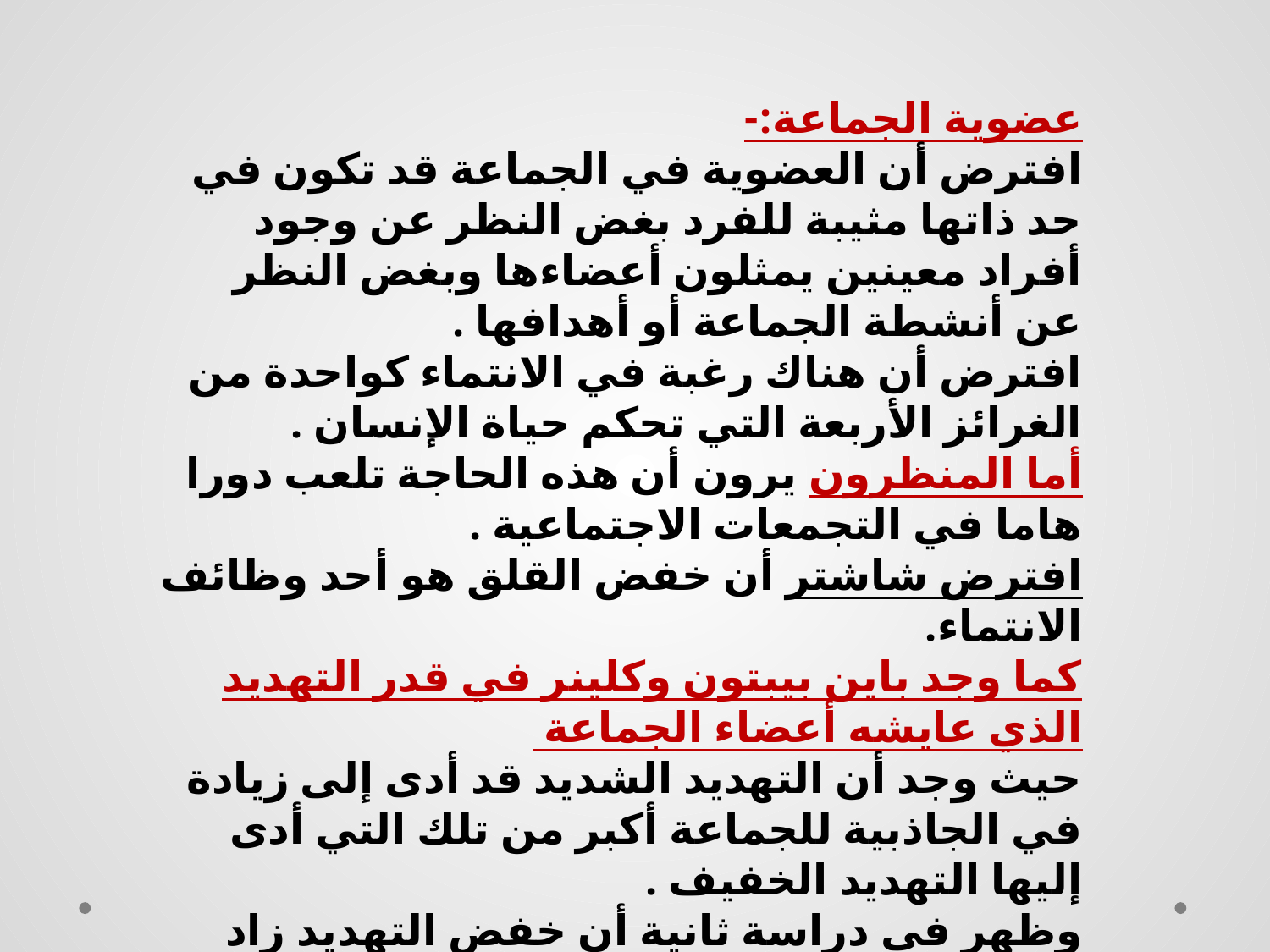

عضوية الجماعة:-
افترض أن العضوية في الجماعة قد تكون في حد ذاتها مثيبة للفرد بغض النظر عن وجود أفراد معينين يمثلون أعضاءها وبغض النظر عن أنشطة الجماعة أو أهدافها .
افترض أن هناك رغبة في الانتماء كواحدة من الغرائز الأربعة التي تحكم حياة الإنسان .
أما المنظرون يرون أن هذه الحاجة تلعب دورا هاما في التجمعات الاجتماعية .
افترض شاشتر أن خفض القلق هو أحد وظائف الانتماء.
كما وجد باين بيبتون وكلينر في قدر التهديد الذي عايشه أعضاء الجماعة
حيث وجد أن التهديد الشديد قد أدى إلى زيادة في الجاذبية للجماعة أكبر من تلك التي أدى إليها التهديد الخفيف .
وظهر في دراسة ثانية أن خفض التهديد زاد من جاذبية الفرد الذي لعب دور عضو الجماعة  .